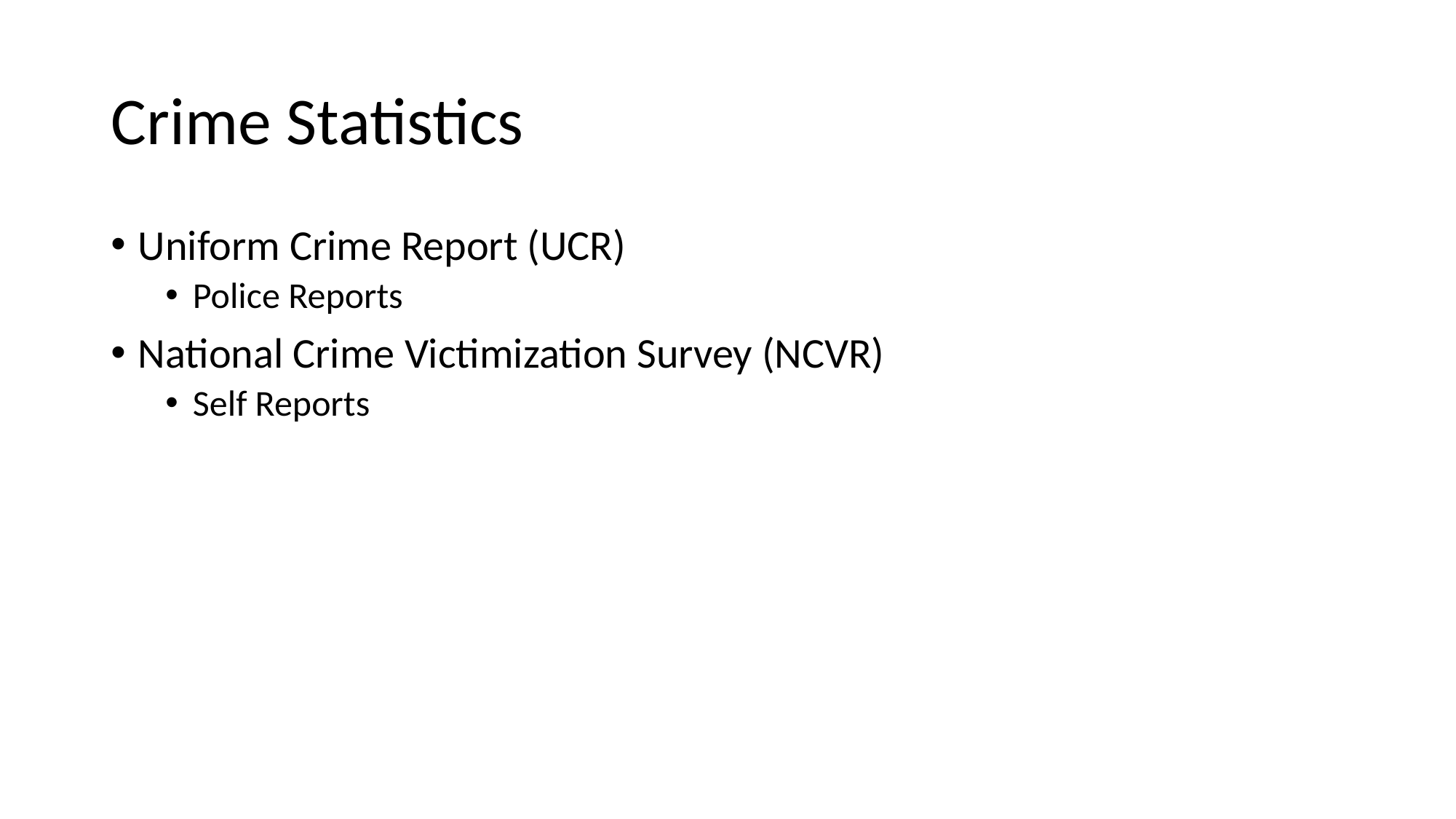

# Crime Statistics
Uniform Crime Report (UCR)
Police Reports
National Crime Victimization Survey (NCVR)
Self Reports